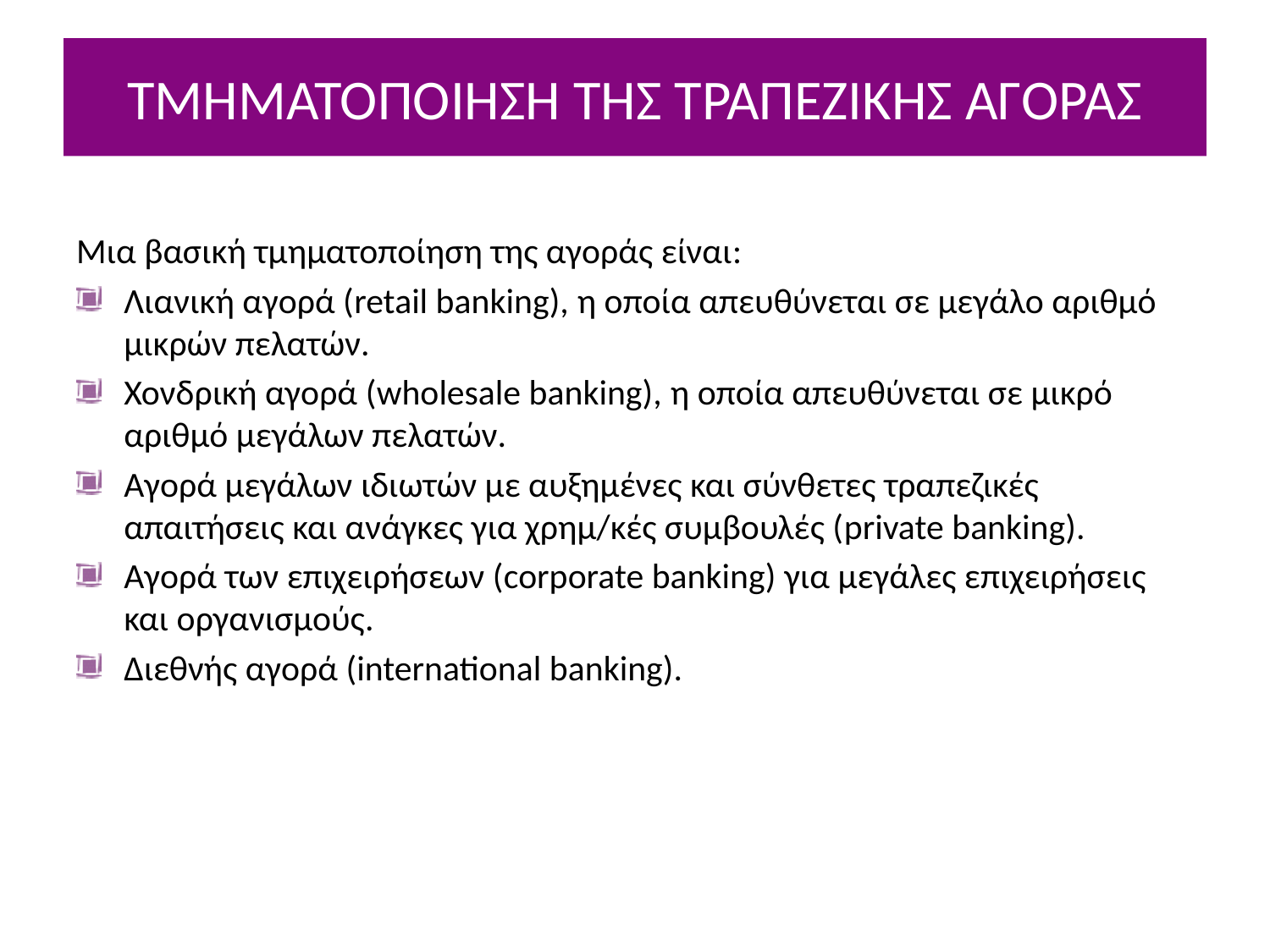

# ΤΜΗΜΑΤΟΠΟΙΗΣΗ ΤΗΣ ΤΡΑΠΕΖΙΚΗΣ ΑΓΟΡΑΣ
Μια βασική τμηματοποίηση της αγοράς είναι:
Λιανική αγορά (retail banking), η οποία απευθύνεται σε μεγάλο αριθμό μικρών πελατών.
Χονδρική αγορά (wholesale banking), η οποία απευθύνεται σε μικρό αριθμό μεγάλων πελατών.
Αγορά μεγάλων ιδιωτών με αυξημένες και σύνθετες τραπεζικές απαιτήσεις και ανάγκες για χρημ/κές συμβουλές (private banking).
Αγορά των επιχειρήσεων (corporate banking) για μεγάλες επιχειρήσεις και οργανισμούς.
Διεθνής αγορά (international banking).